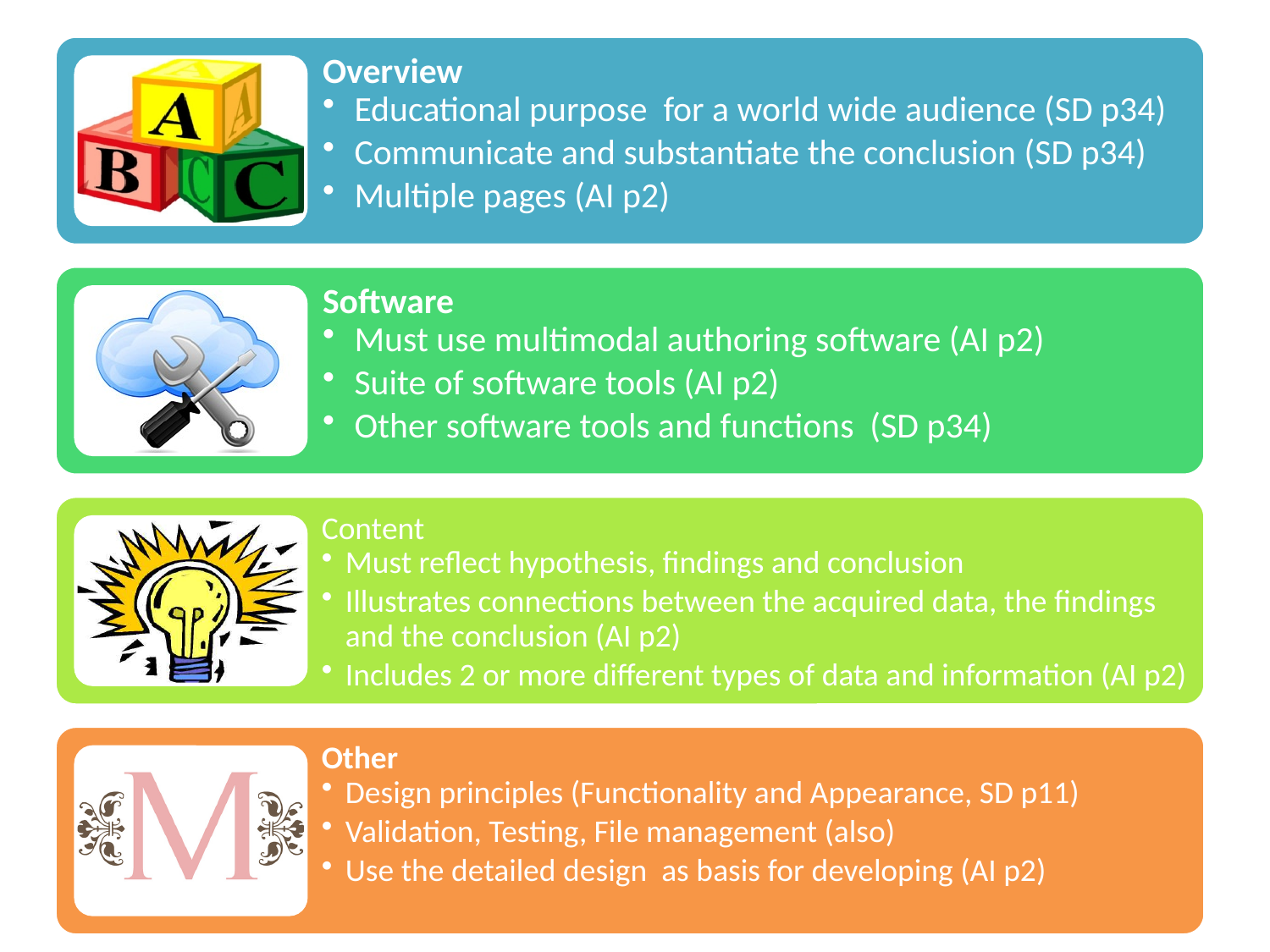

Overview
Educational purpose  for a world wide audience (SD p34)
Communicate and substantiate the conclusion (SD p34)
Multiple pages (AI p2)
Software
Must use multimodal authoring software (AI p2)
Suite of software tools (AI p2)
Other software tools and functions  (SD p34)
Content
Must reflect hypothesis, findings and conclusion
Illustrates connections between the acquired data, the findings and the conclusion (AI p2)
Includes 2 or more different types of data and information (AI p2)
Other
Design principles (Functionality and Appearance, SD p11)
Validation, Testing, File management (also)
Use the detailed design  as basis for developing (AI p2)